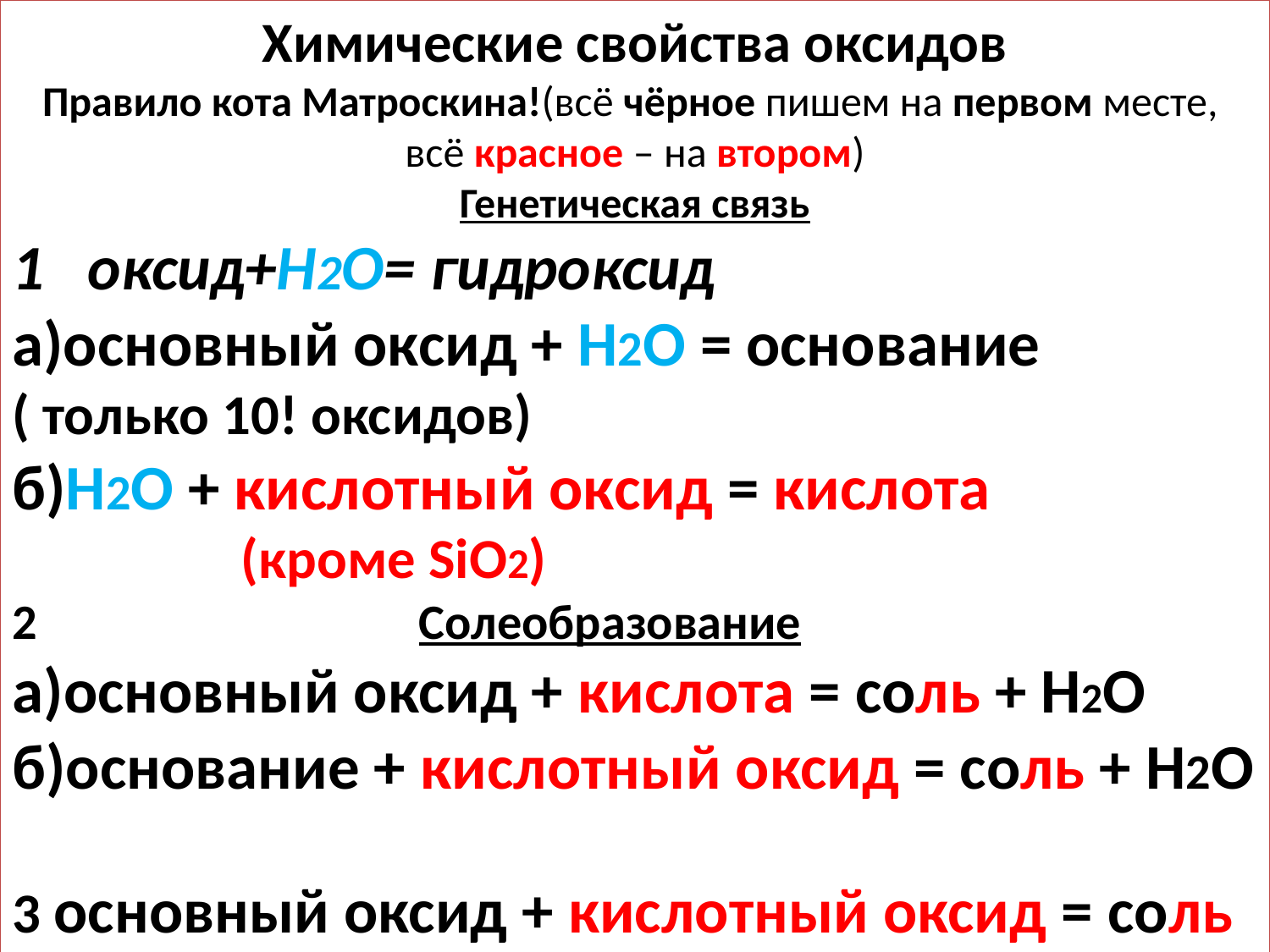

Химические свойства оксидов
Правило кота Матроскина!(всё чёрное пишем на первом месте,
всё красное – на втором)
Генетическая связь
1   оксид+Н2О= гидроксид
а)основный оксид + Н2О = основание
( только 10! оксидов)
б)Н2О + кислотный оксид = кислота
                  (кроме SiO2)
2                                  Солеобразование
а)основный оксид + кислота = соль + Н2О
б)основание + кислотный оксид = соль + Н2О

3 основный оксид + кислотный оксид = соль